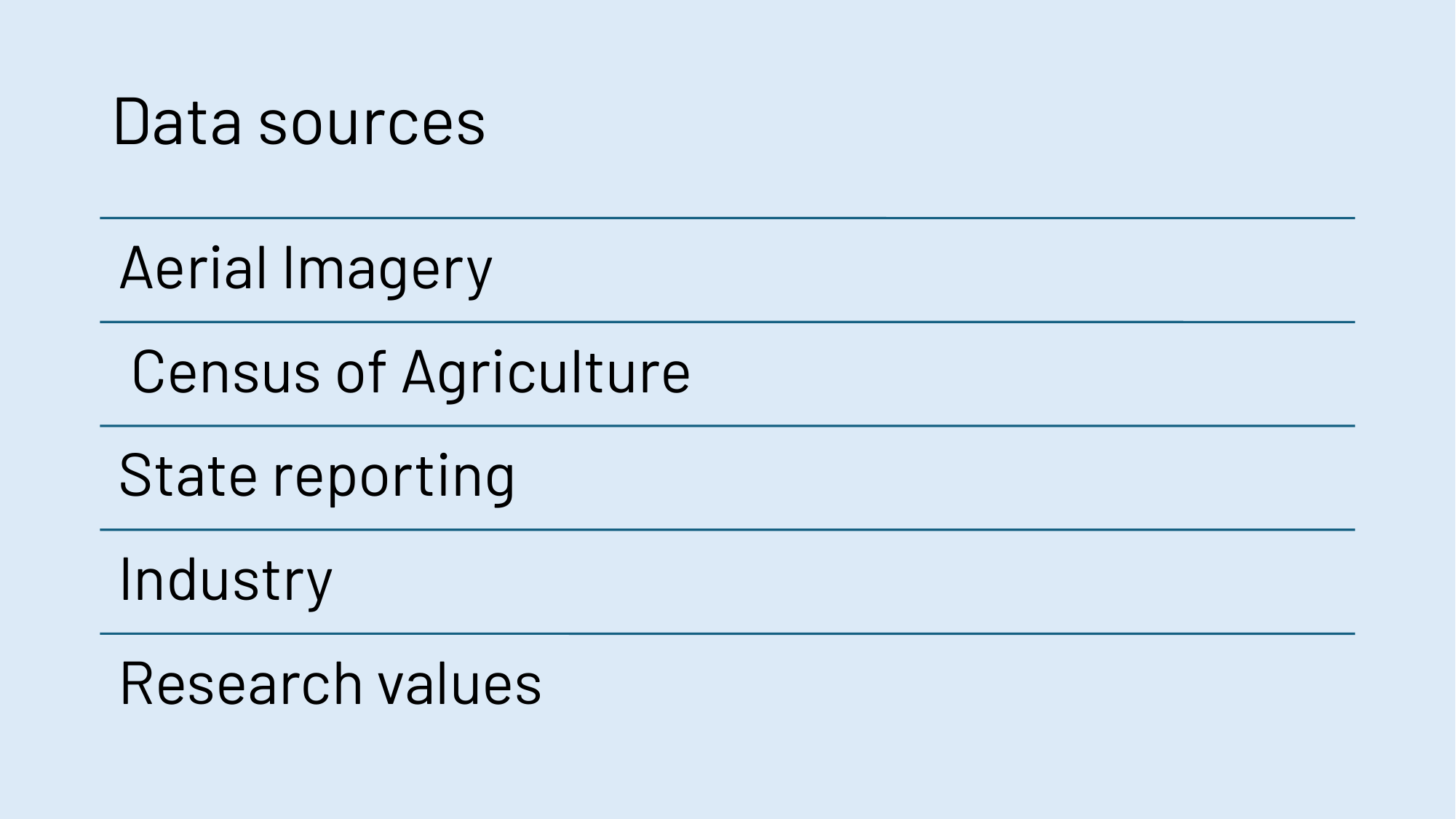

# Data sources
Aerial Imagery
 Census of Agriculture
State reporting
Industry
Research values